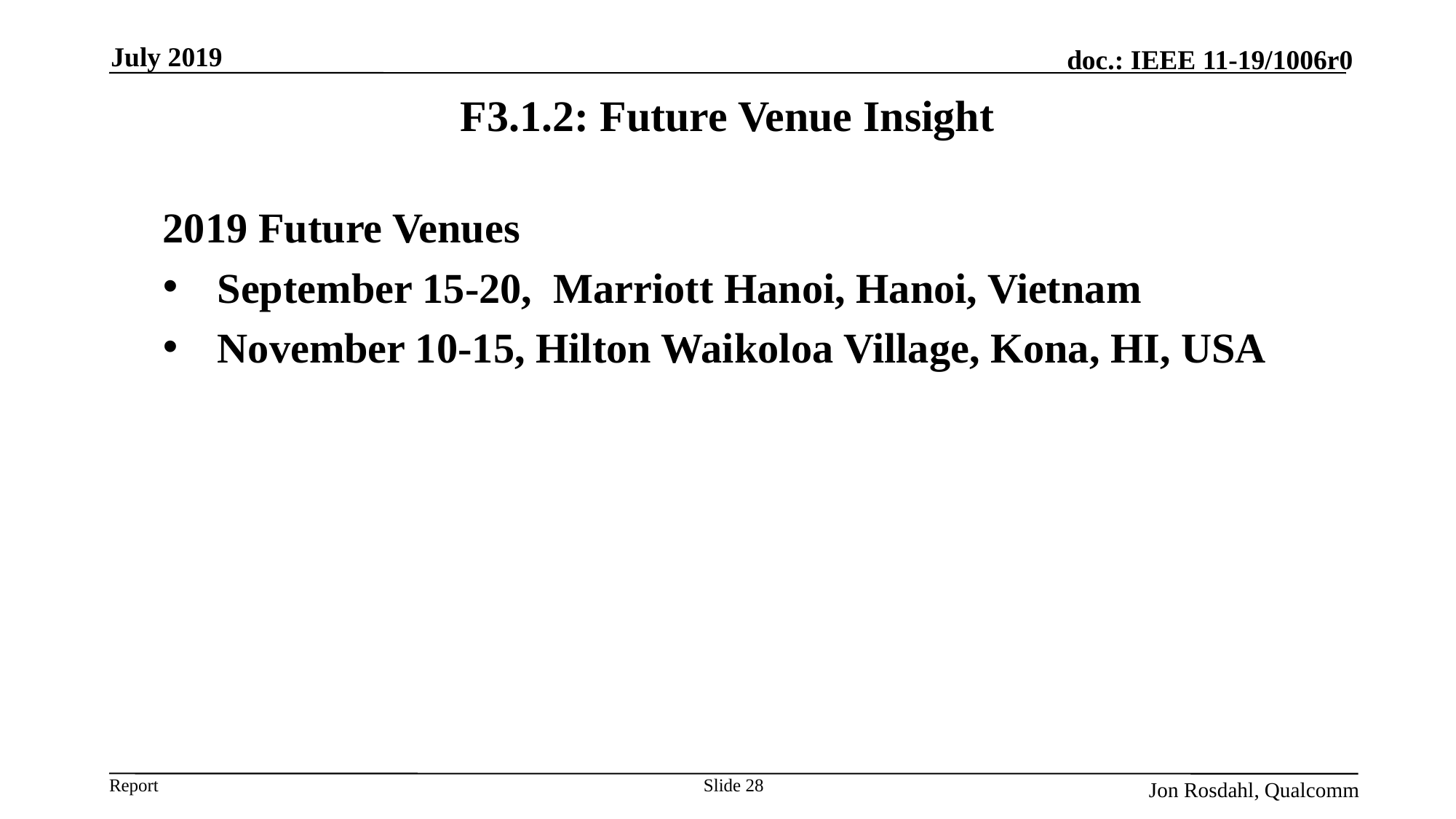

July 2019
# F3.1.2: Future Venue Insight
2019 Future Venues
September 15-20,  Marriott Hanoi, Hanoi, Vietnam
November 10-15, Hilton Waikoloa Village, Kona, HI, USA

Slide 28
Jon Rosdahl, Qualcomm